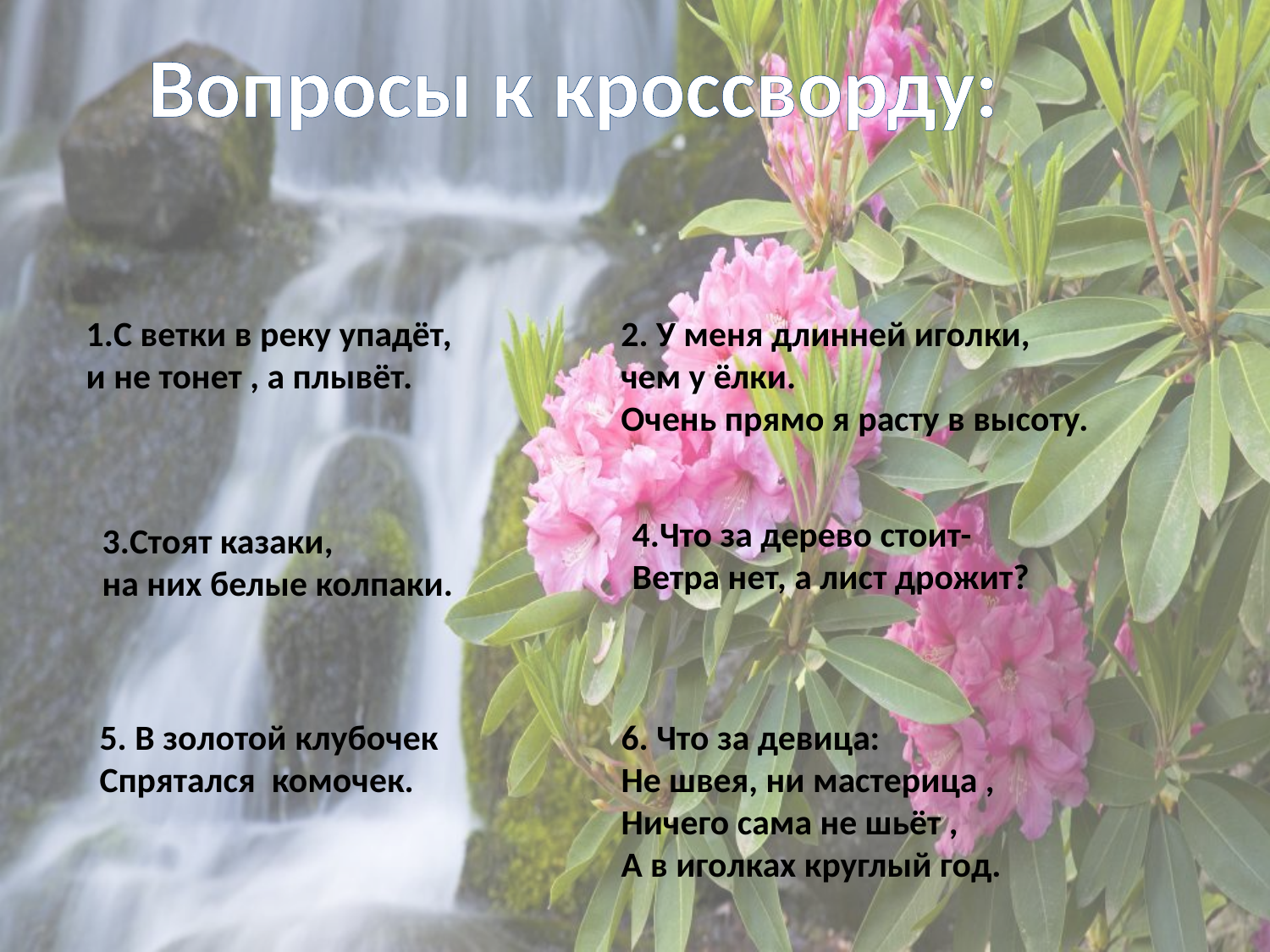

Вопросы к кроссворду:
1.С ветки в реку упадёт,
и не тонет , а плывёт.
2. У меня длинней иголки,
чем у ёлки.
Очень прямо я расту в высоту.
4.Что за дерево стоит-
Ветра нет, а лист дрожит?
3.Стоят казаки,
на них белые колпаки.
5. В золотой клубочек
Спрятался  комочек.
6. Что за девица:
Не швея, ни мастерица ,
Ничего сама не шьёт ,
А в иголках круглый год.